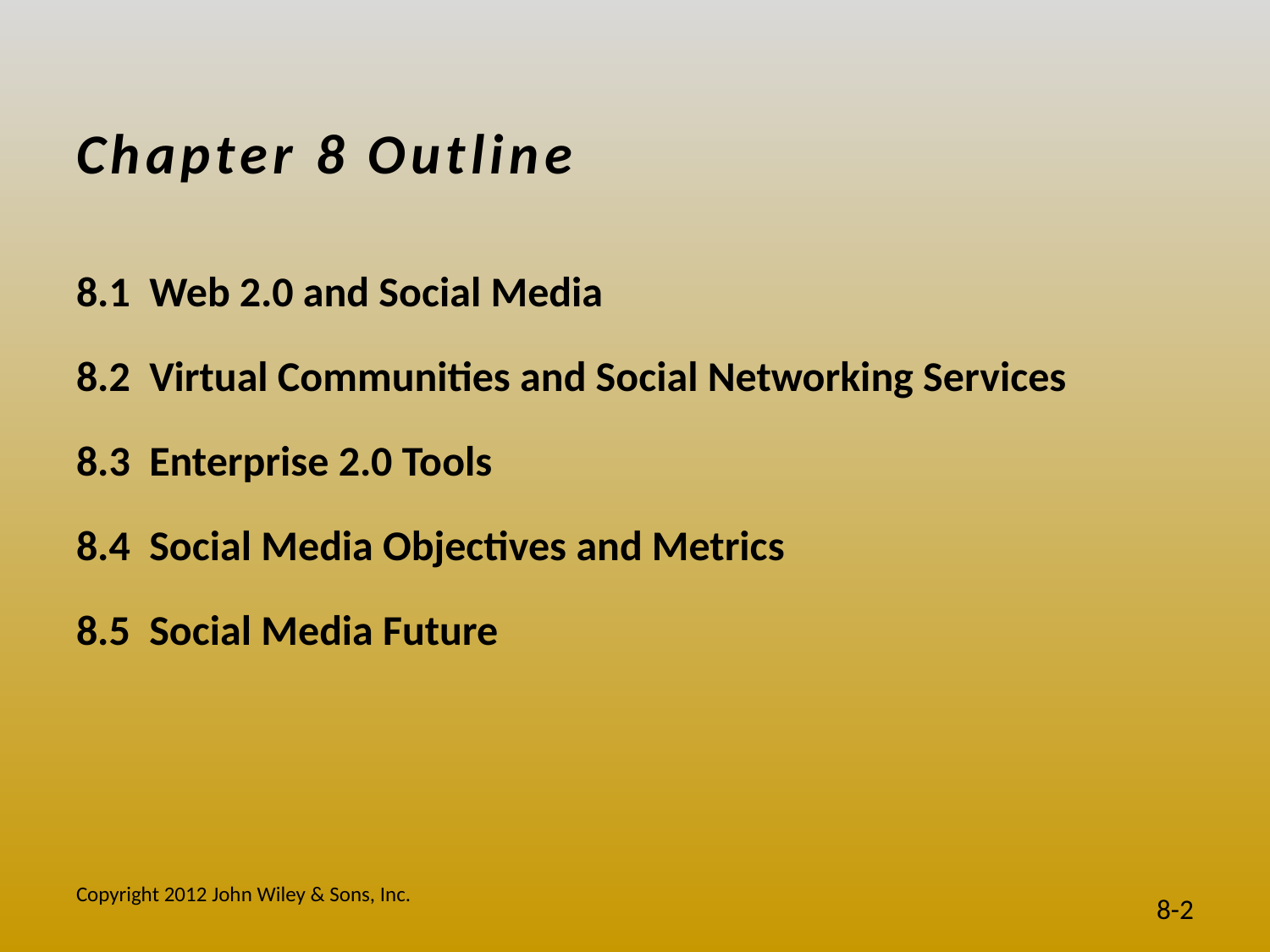

# Chapter 8 Outline
8.1  Web 2.0 and Social Media
8.2  Virtual Communities and Social Networking Services
8.3  Enterprise 2.0 Tools
8.4  Social Media Objectives and Metrics
8.5  Social Media Future
Copyright 2012 John Wiley & Sons, Inc.
8-2